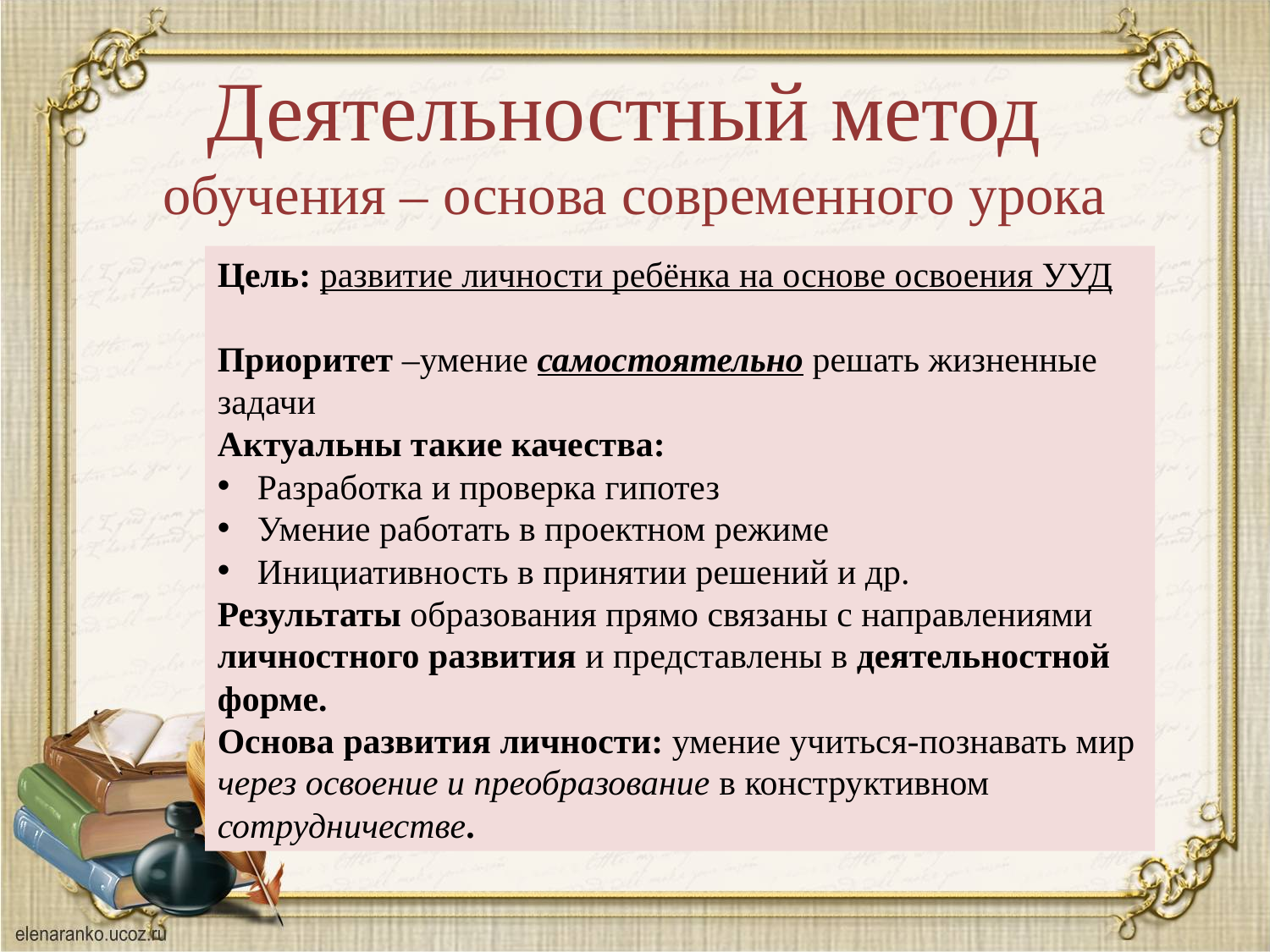

Деятельностный метод
обучения – основа современного урока
Цель: развитие личности ребёнка на основе освоения УУД

Приоритет –умение самостоятельно решать жизненные задачи
Актуальны такие качества:
Разработка и проверка гипотез
Умение работать в проектном режиме
Инициативность в принятии решений и др.
Результаты образования прямо связаны с направлениями личностного развития и представлены в деятельностной форме.
Основа развития личности: умение учиться-познавать мир через освоение и преобразование в конструктивном сотрудничестве.